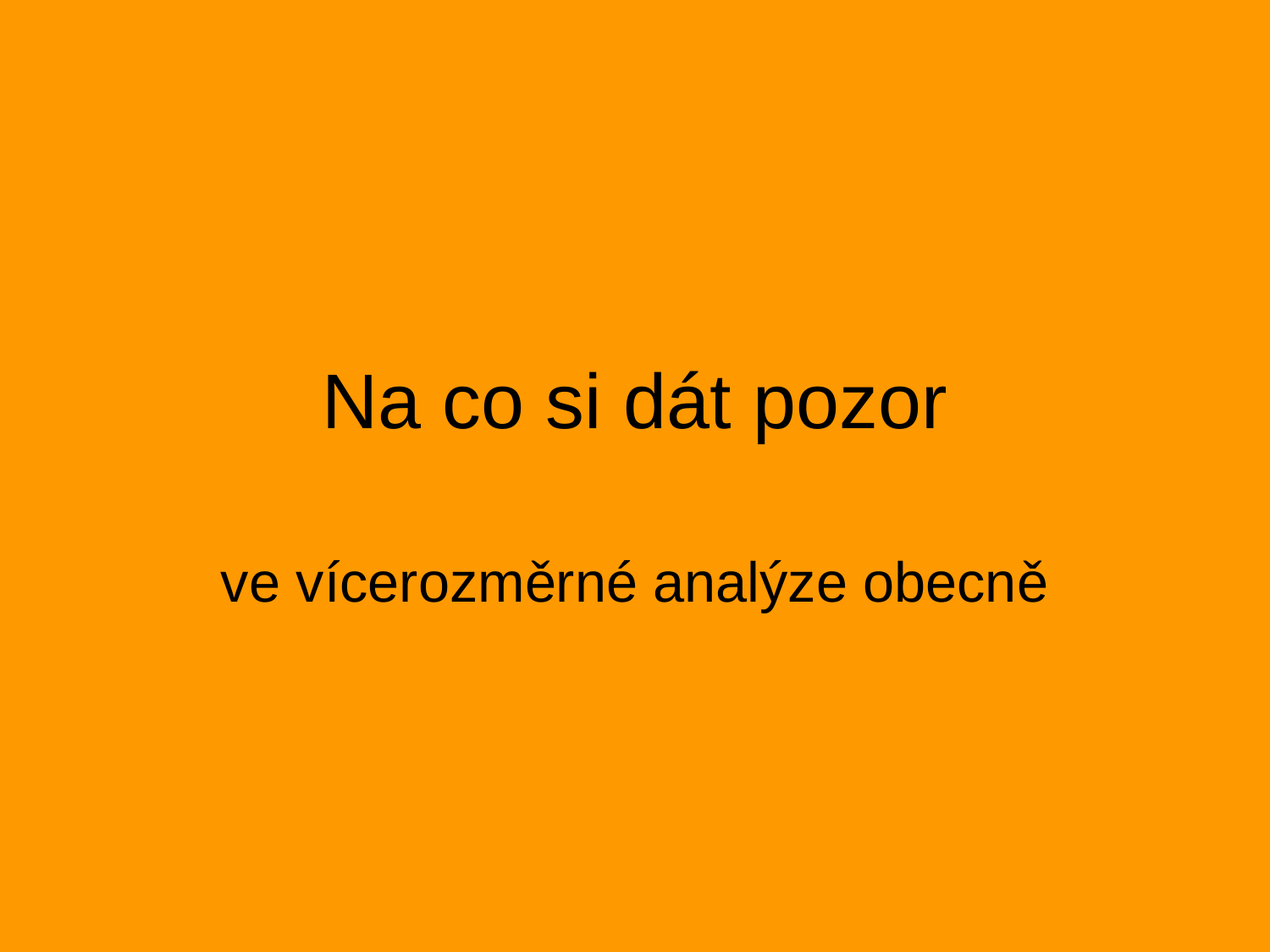

# Na co si dát pozor
ve vícerozměrné analýze obecně